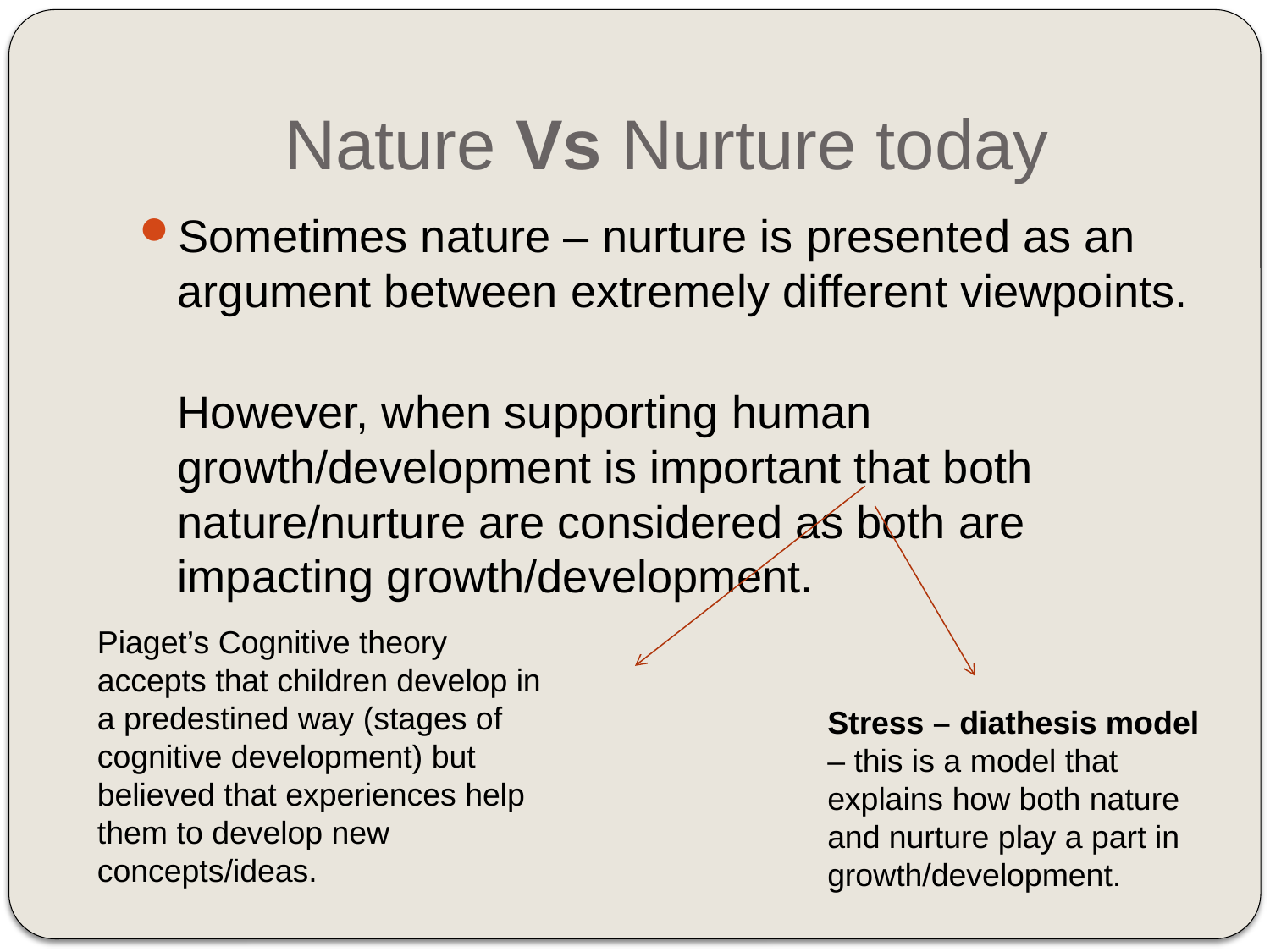

# Nature Vs Nurture today
Sometimes nature – nurture is presented as an argument between extremely different viewpoints.
   However, when supporting human growth/development is important that both nature/nurture are considered as both are impacting growth/development.

Piaget’s Cognitive theory accepts that children develop in a predestined way (stages of cognitive development) but believed that experiences help them to develop new concepts/ideas.
Stress – diathesis model – this is a model that explains how both nature and nurture play a part in growth/development.